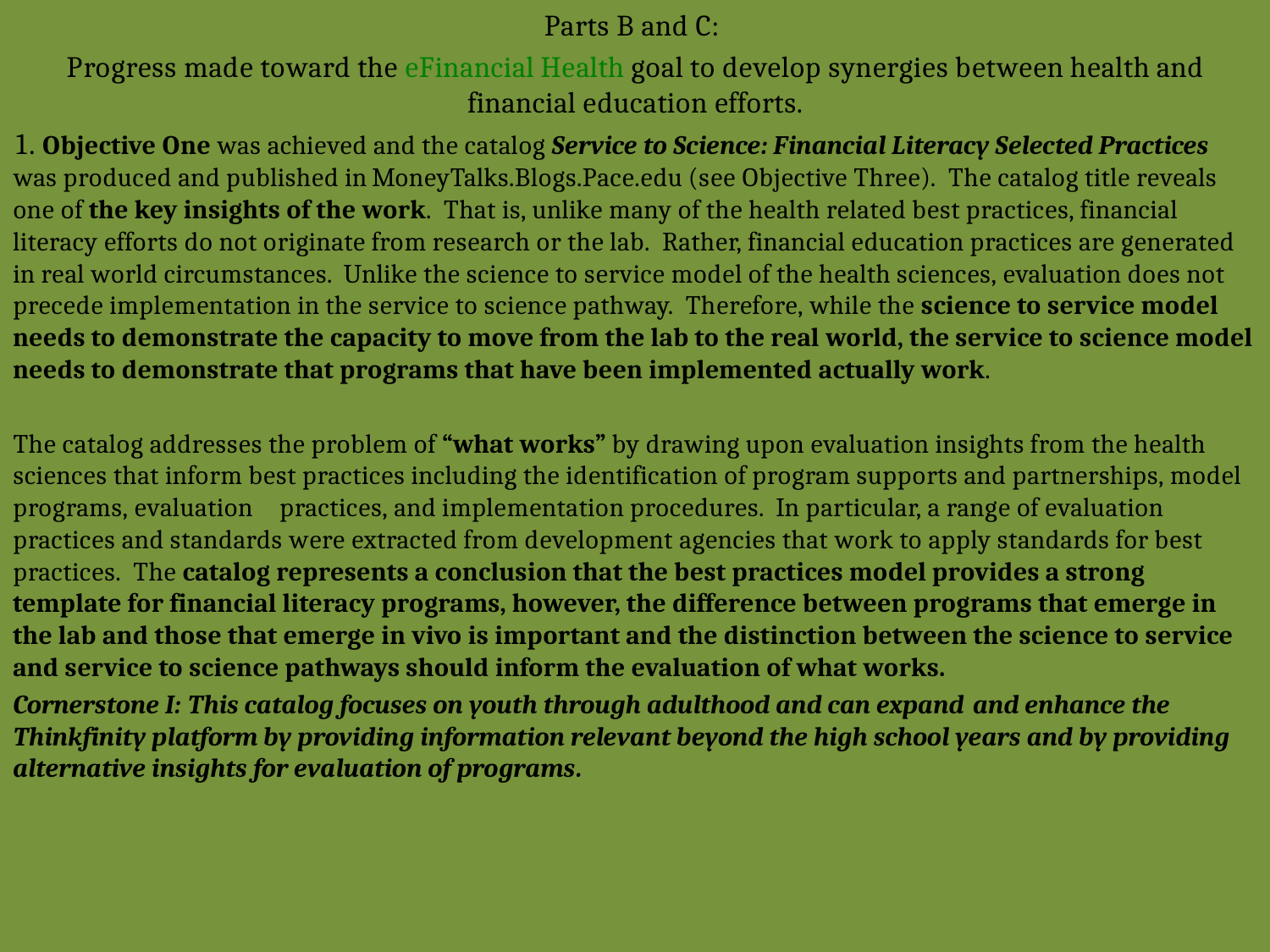

Parts B and C:
Progress made toward the eFinancial Health goal to develop synergies between health and financial education efforts.
1. Objective One was achieved and the catalog Service to Science: Financial Literacy Selected Practices was produced and published in MoneyTalks.Blogs.Pace.edu (see Objective Three).  The catalog title reveals one of the key insights of the work.  That is, unlike many of the health related best practices, financial literacy efforts do not originate from research or the lab.  Rather, financial education practices are generated in real world circumstances.  Unlike the science to service model of the health sciences, evaluation does not precede implementation in the service to science pathway.  Therefore, while the science to service model needs to demonstrate the capacity to move from the lab to the real world, the service to science model needs to demonstrate that programs that have been implemented actually work.

The catalog addresses the problem of “what works” by drawing upon evaluation insights from the health sciences that inform best practices including the identification of program supports and partnerships, model programs, evaluation 	practices, and implementation procedures.  In particular, a range of evaluation practices and standards were extracted from development agencies that work to apply standards for best practices.  The catalog represents a conclusion that the best practices model provides a strong template for financial literacy programs, however, the difference between programs that emerge in the lab and those that emerge in vivo is important and the distinction between the science to service and service to science pathways should inform the evaluation of what works.
Cornerstone I: This catalog focuses on youth through adulthood and can expand 	and enhance the Thinkfinity platform by providing information relevant beyond the high school years and by providing alternative insights for evaluation of programs.

#